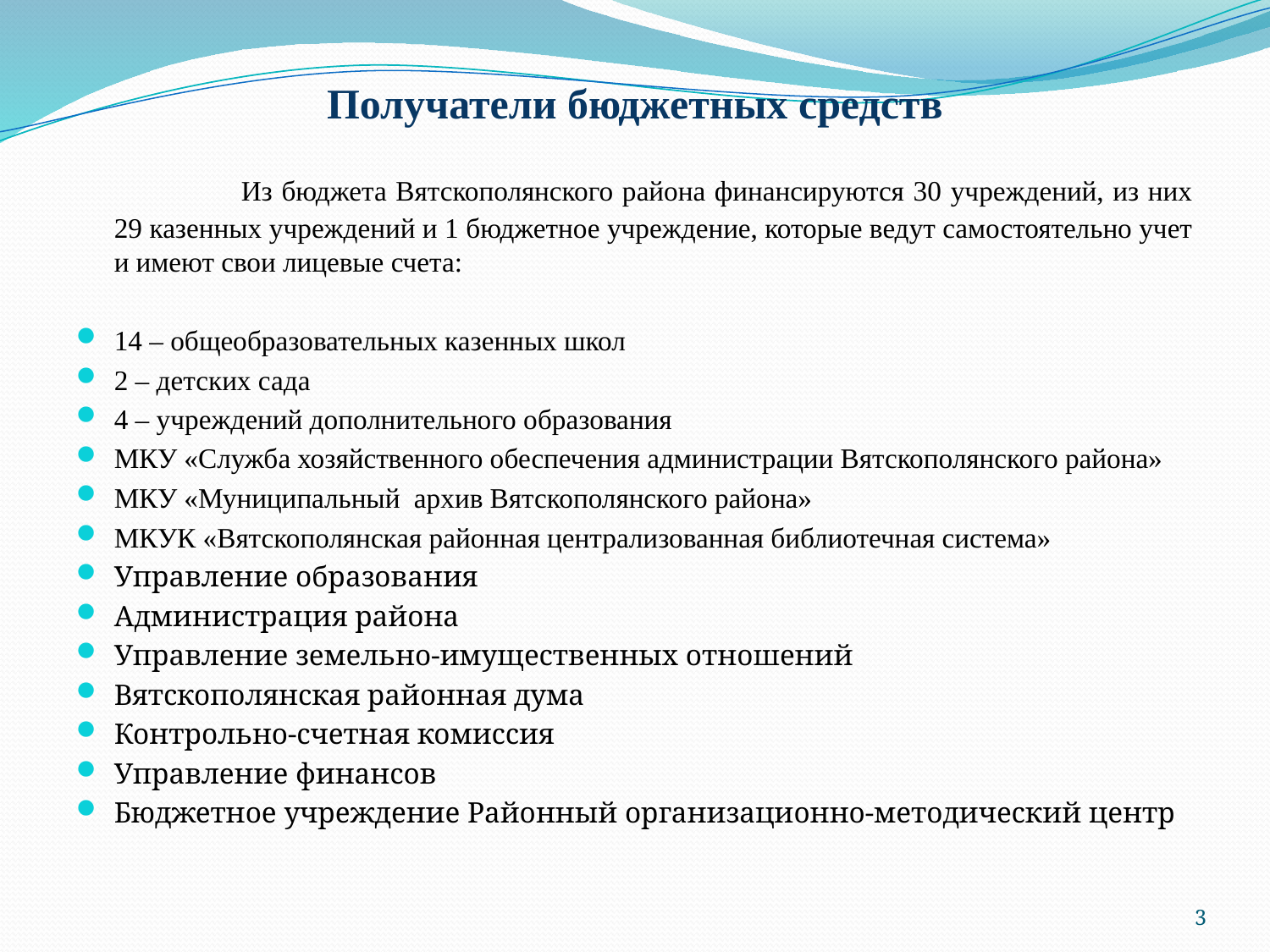

# Получатели бюджетных средств
		Из бюджета Вятскополянского района финансируются 30 учреждений, из них 29 казенных учреждений и 1 бюджетное учреждение, которые ведут самостоятельно учет и имеют свои лицевые счета:

14 – общеобразовательных казенных школ
2 – детских сада
4 – учреждений дополнительного образования
МКУ «Служба хозяйственного обеспечения администрации Вятскополянского района»
МКУ «Муниципальный  архив Вятскополянского района»
МКУК «Вятскополянская районная централизованная библиотечная система»
Управление образования
Администрация района
Управление земельно-имущественных отношений
Вятскополянская районная дума
Контрольно-счетная комиссия
Управление финансов
Бюджетное учреждение Районный организационно-методический центр

3